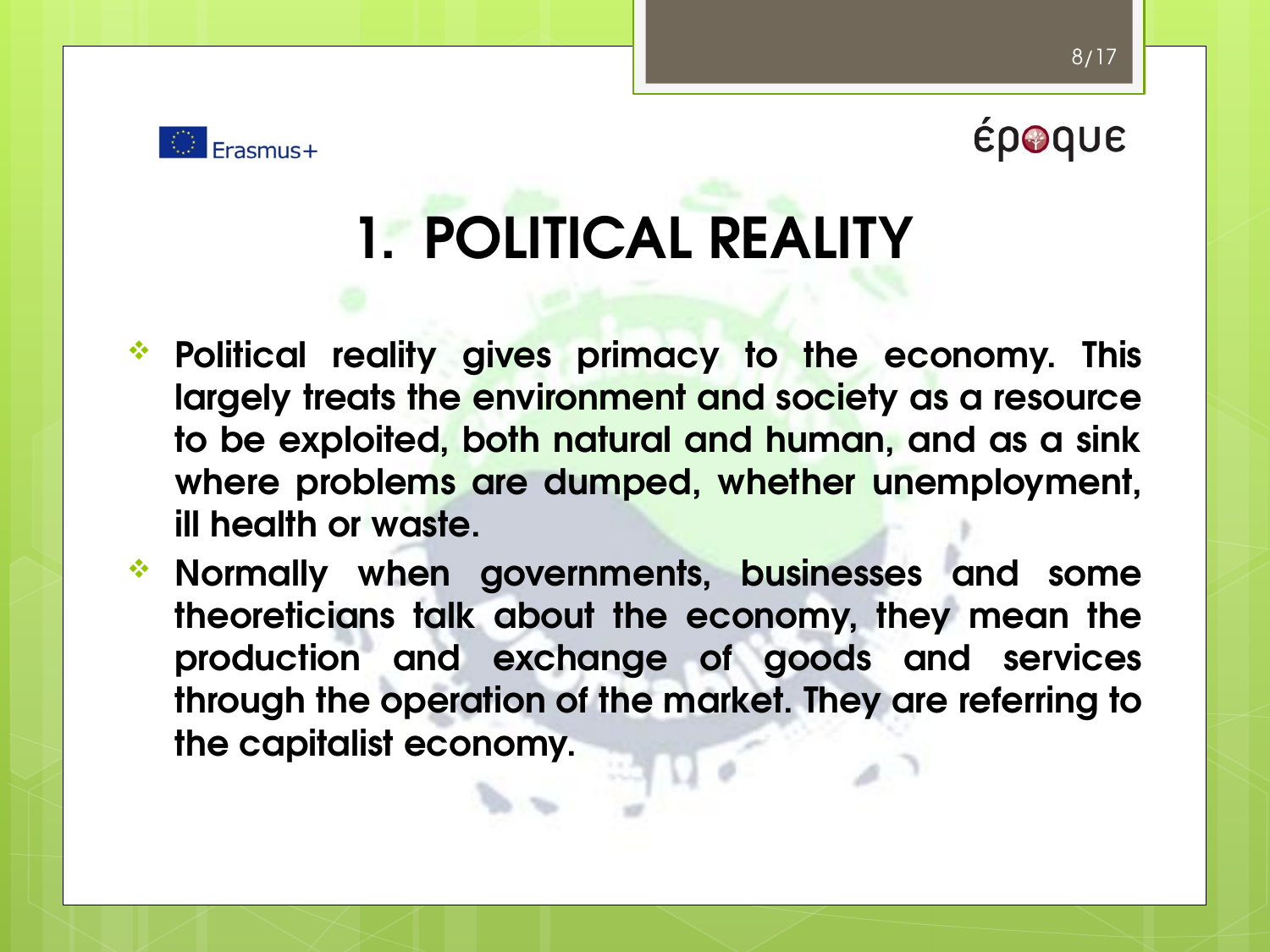

8/17
# POLITICAL REALITY
Political reality gives primacy to the economy. This largely treats the environment and society as a resource to be exploited, both natural and human, and as a sink where problems are dumped, whether unemployment, ill health or waste.
Normally when governments, businesses and some theoreticians talk about the economy, they mean the production and exchange of goods and services through the operation of the market. They are referring to the capitalist economy.